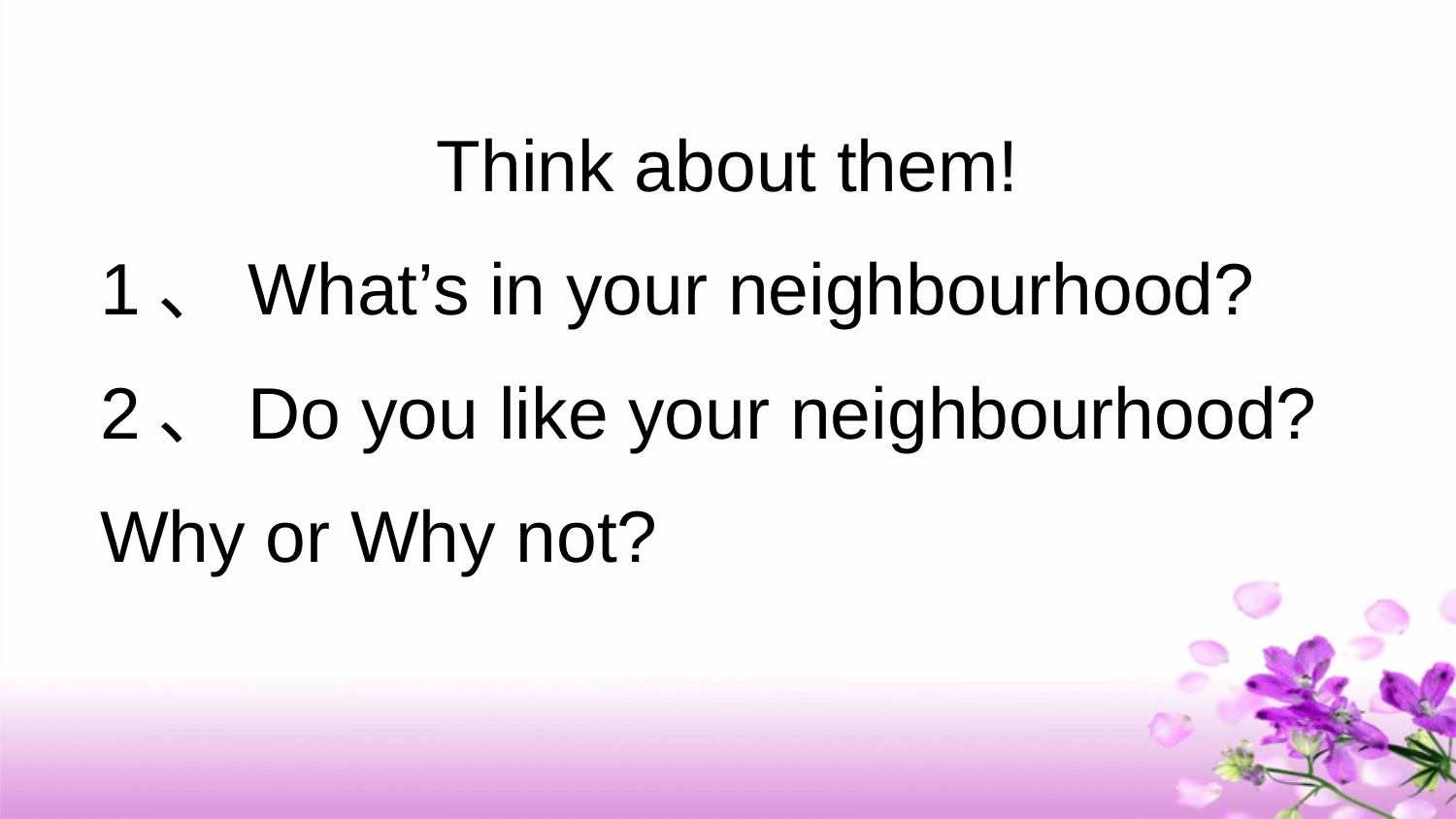

Think about them!
1、What’s in your neighbourhood?
2、Do you like your neighbourhood?
Why or Why not?